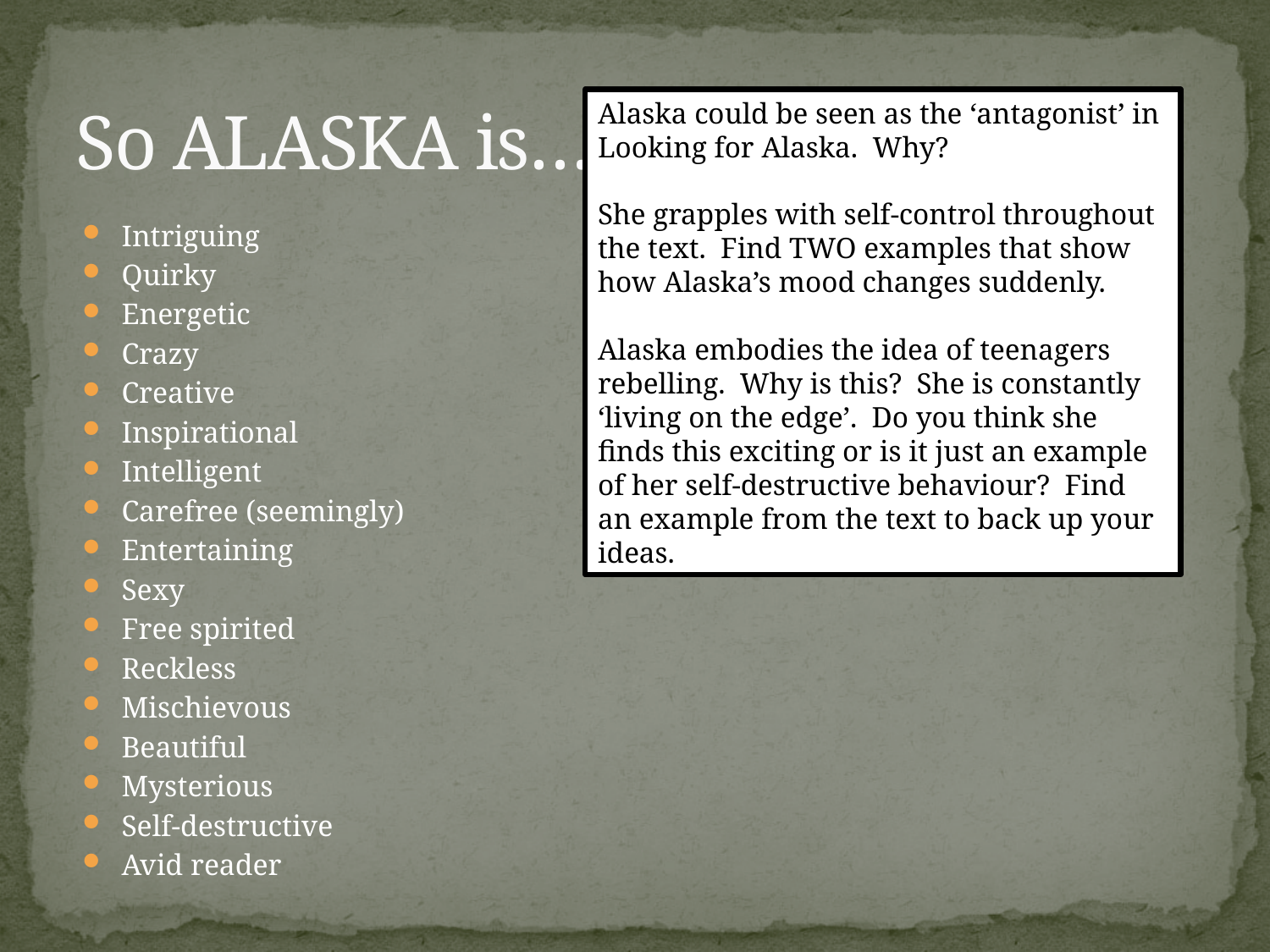

# So ALASKA is…
Alaska could be seen as the ‘antagonist’ in Looking for Alaska.  Why?

She grapples with self-control throughout the text.  Find TWO examples that show how Alaska’s mood changes suddenly.

Alaska embodies the idea of teenagers rebelling.  Why is this?  She is constantly ‘living on the edge’.  Do you think she finds this exciting or is it just an example of her self-destructive behaviour?  Find an example from the text to back up your ideas.
Intriguing
Quirky
Energetic
Crazy
Creative
Inspirational
Intelligent
Carefree (seemingly)
Entertaining
Sexy
Free spirited
Reckless
Mischievous
Beautiful
Mysterious
Self-destructive
Avid reader